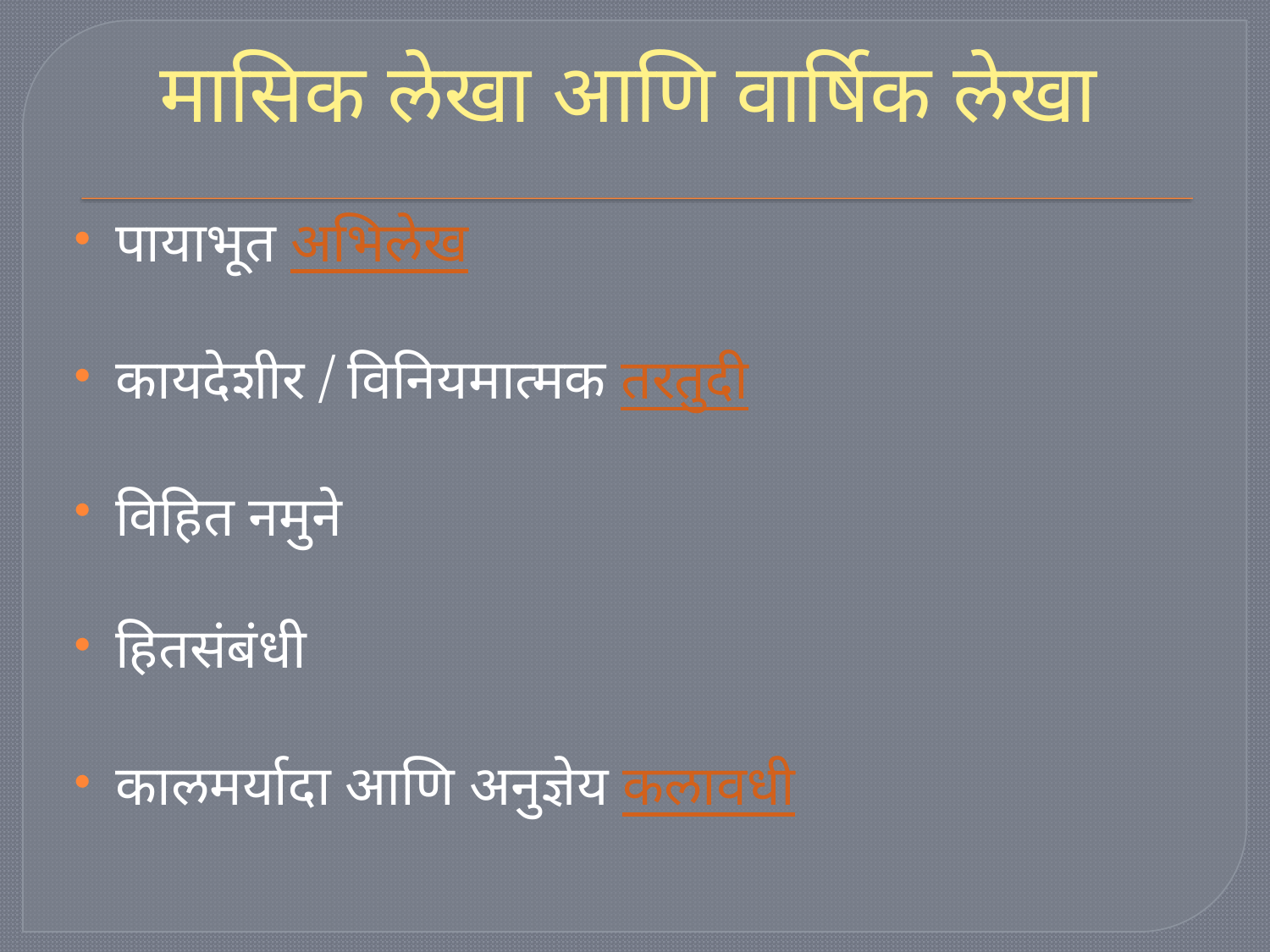

# मासिक लेखा आणि वार्षिक लेखा
पायाभूत अभिलेख

कायदेशीर / विनियमात्मक तरतुदी

विहित नमुने

हितसंबंधी

कालमर्यादा आणि अनुज्ञेय कलावधी